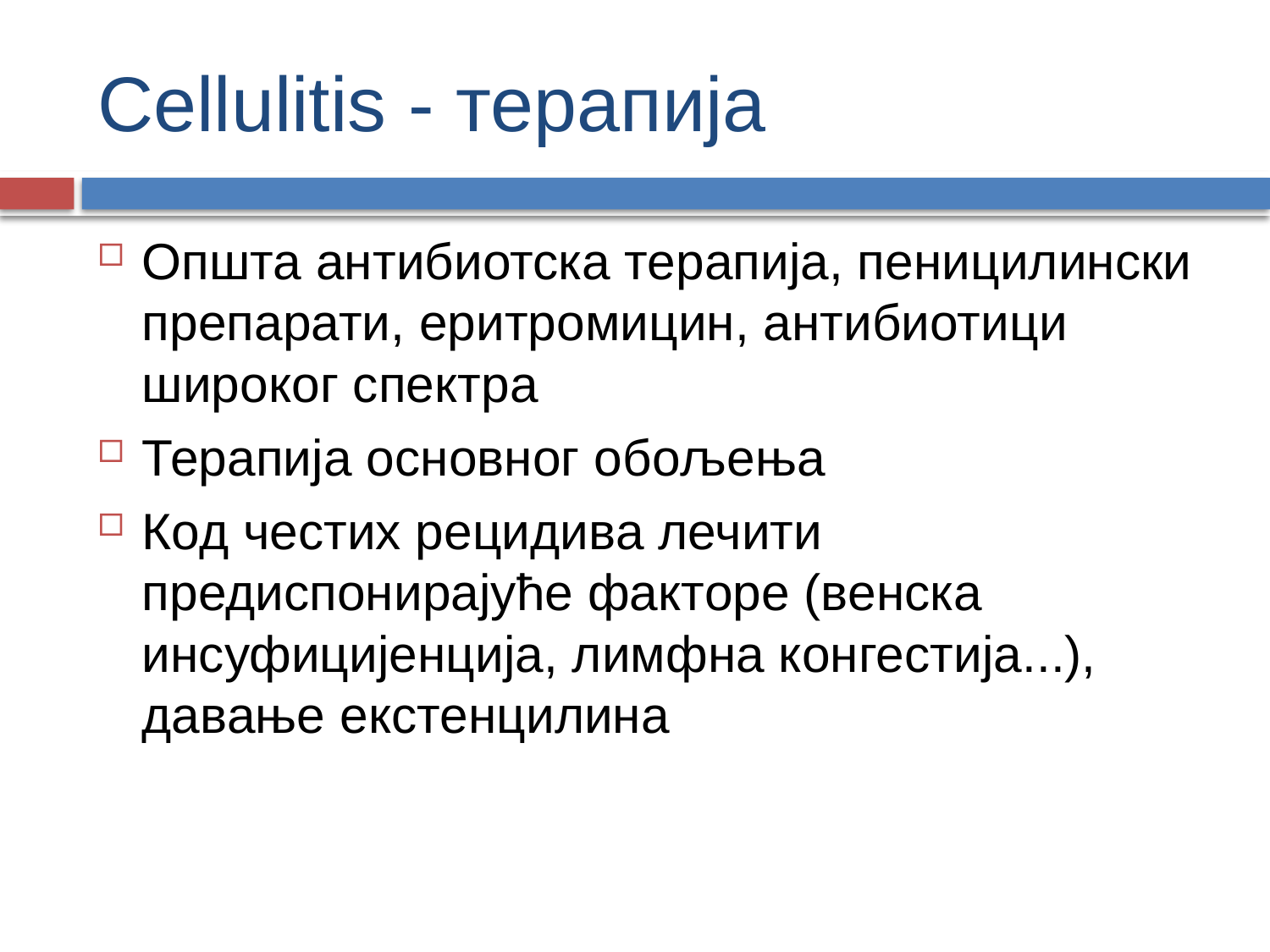

# Cellulitis - терапија
Општа антибиотска терапија, пеницилински препарати, еритромицин, антибиотици широког спектра
Терапија основног обољења
Код честих рецидива лечити предиспонирајуће факторе (венска инсуфицијенција, лимфна конгестија...), давање екстенцилина